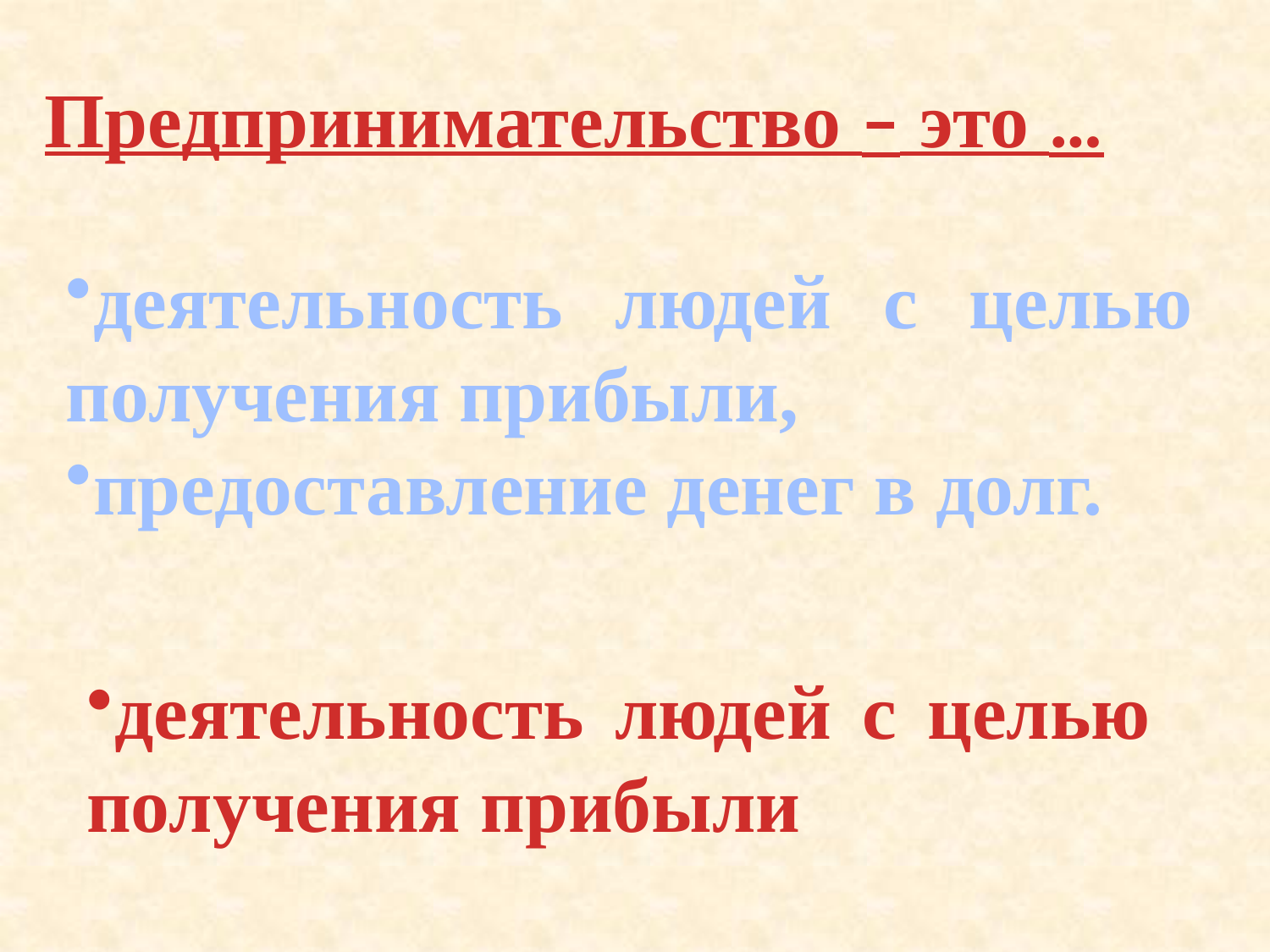

Предпринимательство – это …
деятельность людей с целью получения прибыли,
предоставление денег в долг.
деятельность людей с целью получения прибыли